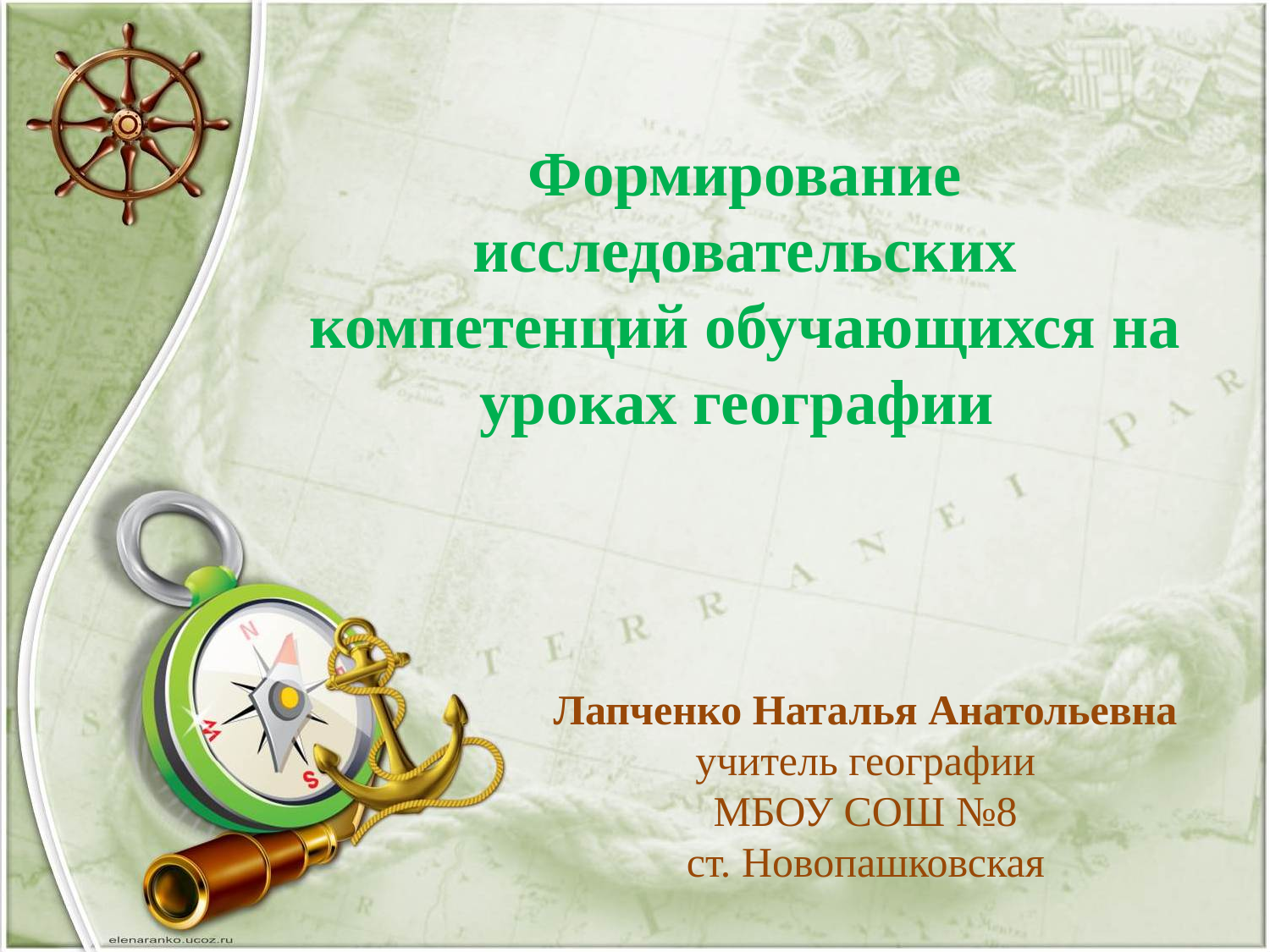

# Формирование исследовательских компетенций обучающихся на уроках географии
Лапченко Наталья Анатольевна
учитель географии
МБОУ СОШ №8
ст. Новопашковская